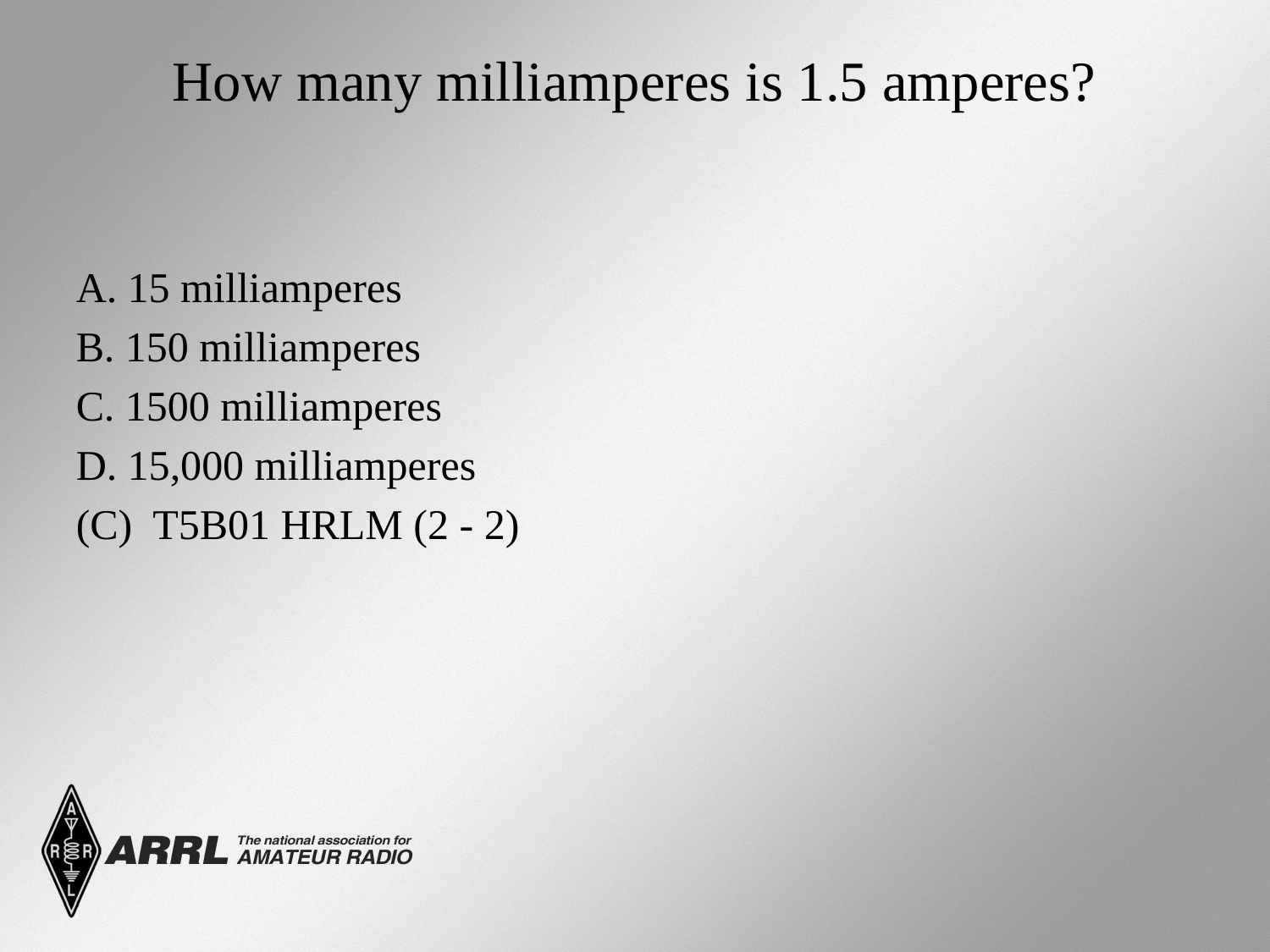

# How many milliamperes is 1.5 amperes?
A. 15 milliamperes
B. 150 milliamperes
C. 1500 milliamperes
D. 15,000 milliamperes
(C)  T5B01 HRLM (2 - 2)